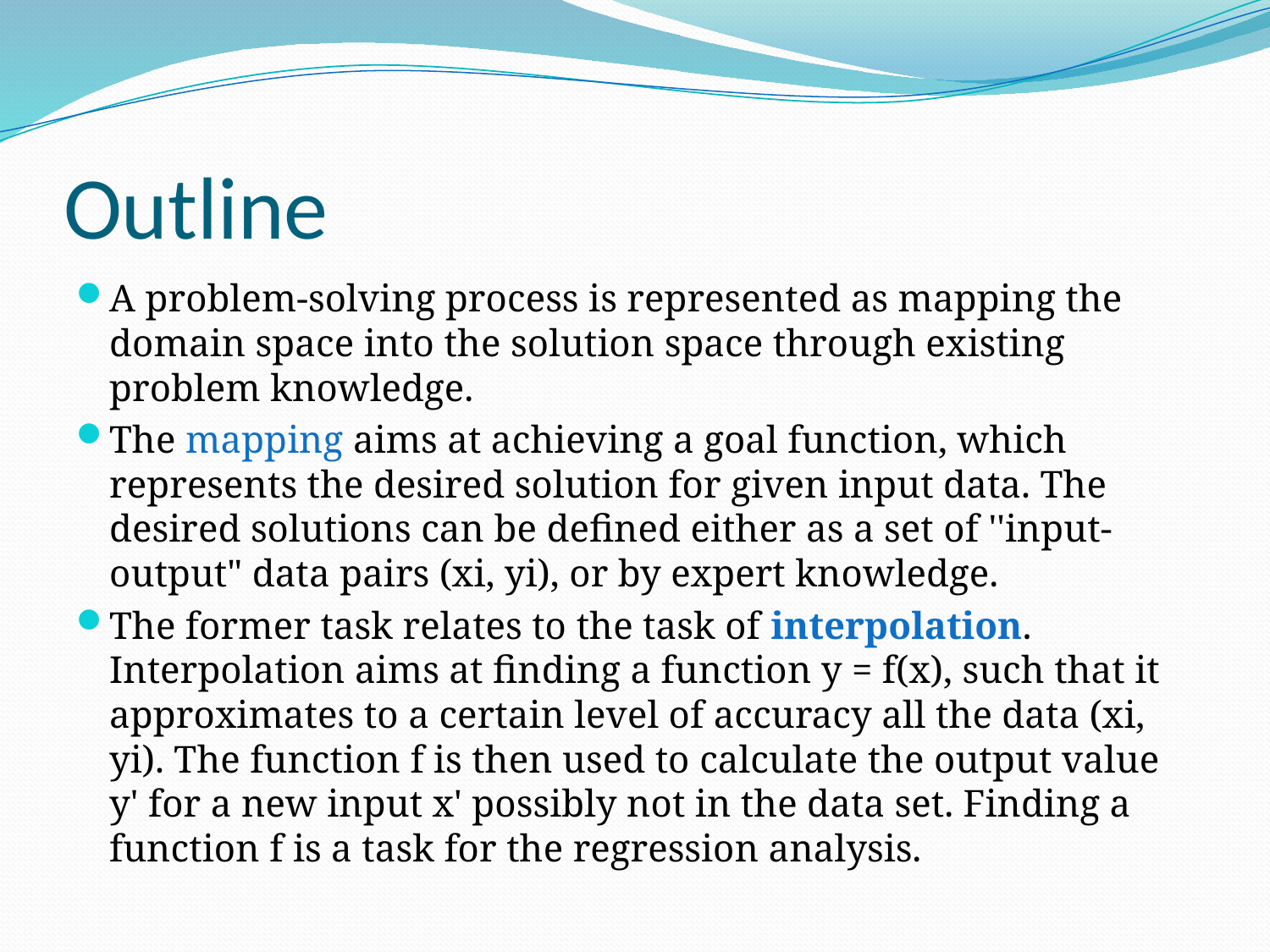

# Outline
A problem-solving process is represented as mapping the domain space into the solution space through existing problem knowledge.
The mapping aims at achieving a goal function, which represents the desired solution for given input data. The desired solutions can be defined either as a set of ''input-output" data pairs (xi, yi), or by expert knowledge.
The former task relates to the task of interpolation. Interpolation aims at finding a function y = f(x), such that it approximates to a certain level of accuracy all the data (xi, yi). The function f is then used to calculate the output value y' for a new input x' possibly not in the data set. Finding a function f is a task for the regression analysis.